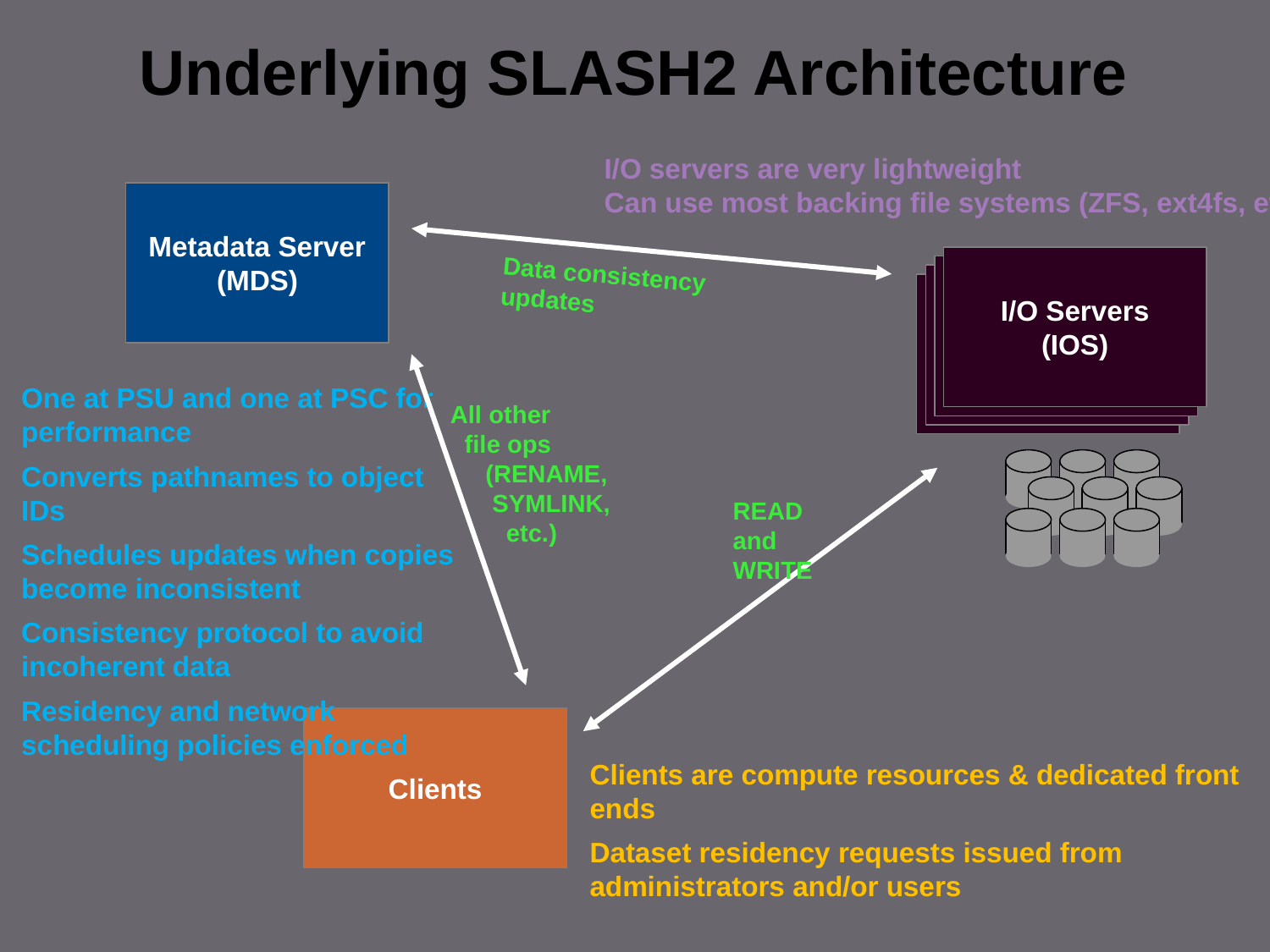

Underlying SLASH2 Architecture
I/O servers are very lightweight
Can use most backing file systems (ZFS, ext4fs, etc.)
Metadata Server
(MDS)

I/O Servers
(IOS)
I/O Servers
(IOS)
Data consistency updates
I/O Servers
(IOS)
I/O Servers
(IOS)

One at PSU and one at PSC for performance
Converts pathnames to object IDs
Schedules updates when copies become inconsistent
Consistency protocol to avoid incoherent data
Residency and network scheduling policies enforced
All other
  file ops
     (RENAME,
      SYMLINK,
        etc.)

READ and WRITE

Clients
Clients are compute resources & dedicated front ends
Dataset residency requests issued from administrators and/or users